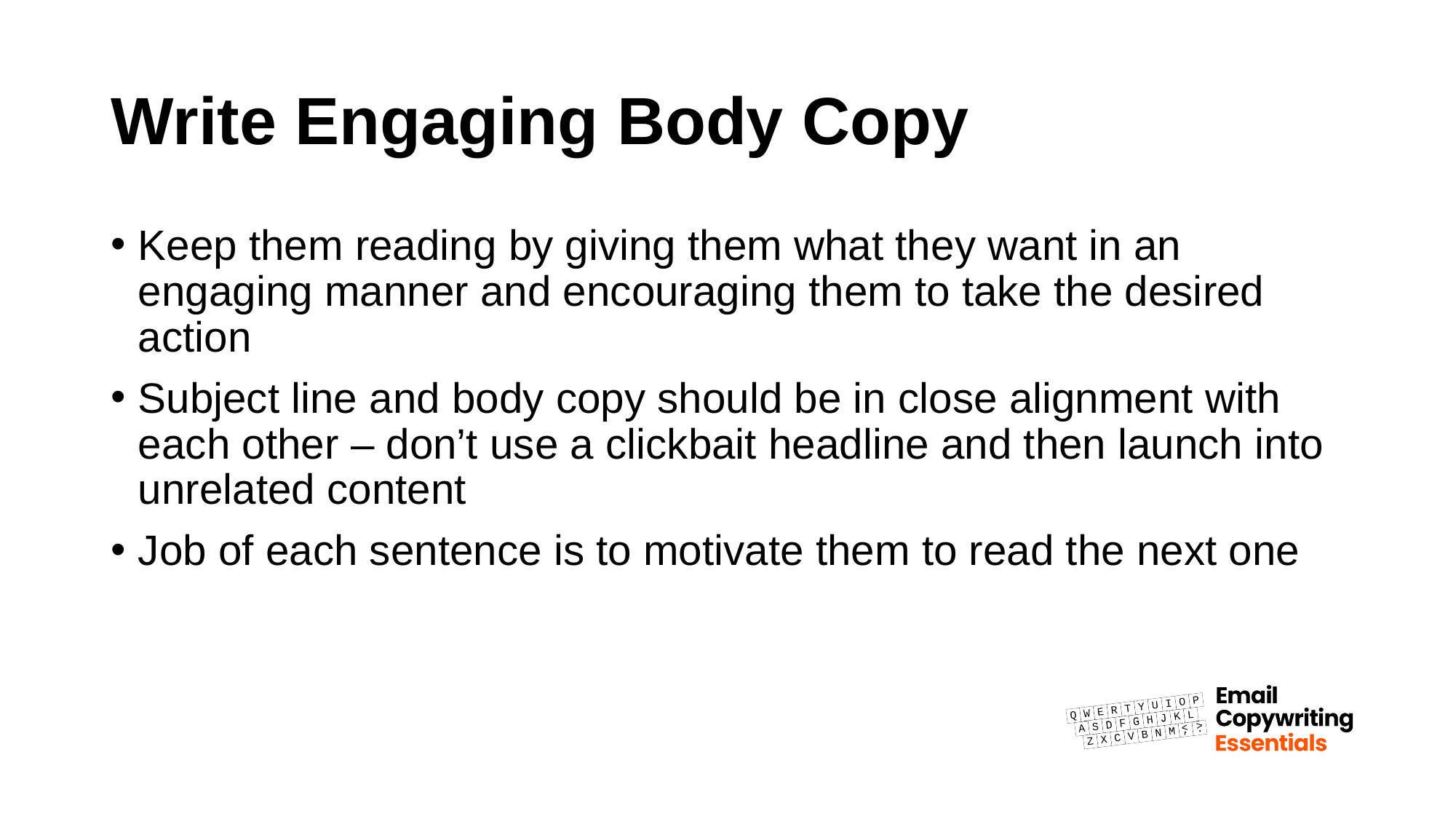

# Write Engaging Body Copy
Keep them reading by giving them what they want in an engaging manner and encouraging them to take the desired action
Subject line and body copy should be in close alignment with each other – don’t use a clickbait headline and then launch into unrelated content
Job of each sentence is to motivate them to read the next one